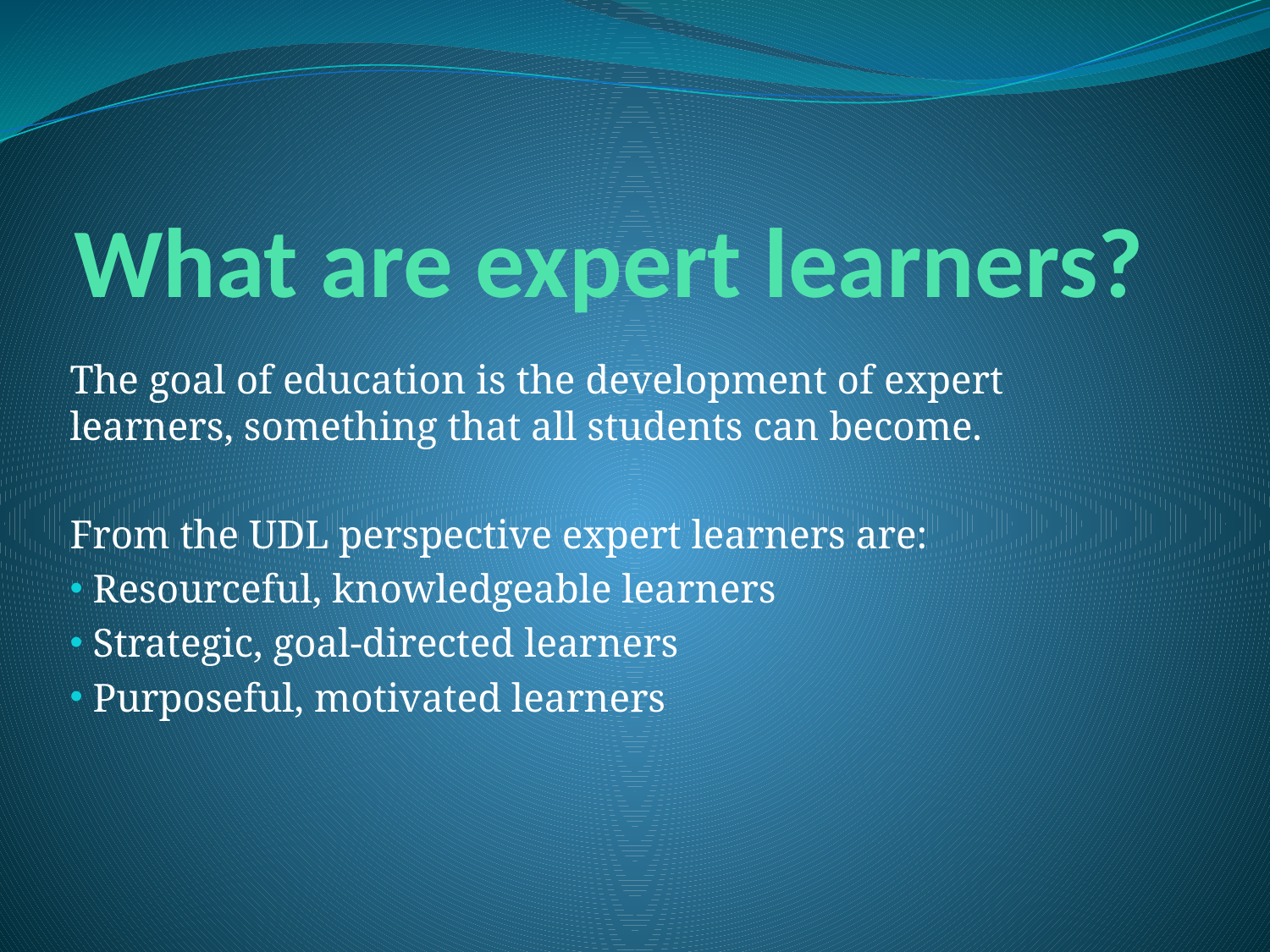

# What are expert learners?
The goal of education is the development of expert learners, something that all students can become.

From the UDL perspective expert learners are:
 Resourceful, knowledgeable learners
 Strategic, goal-directed learners
 Purposeful, motivated learners